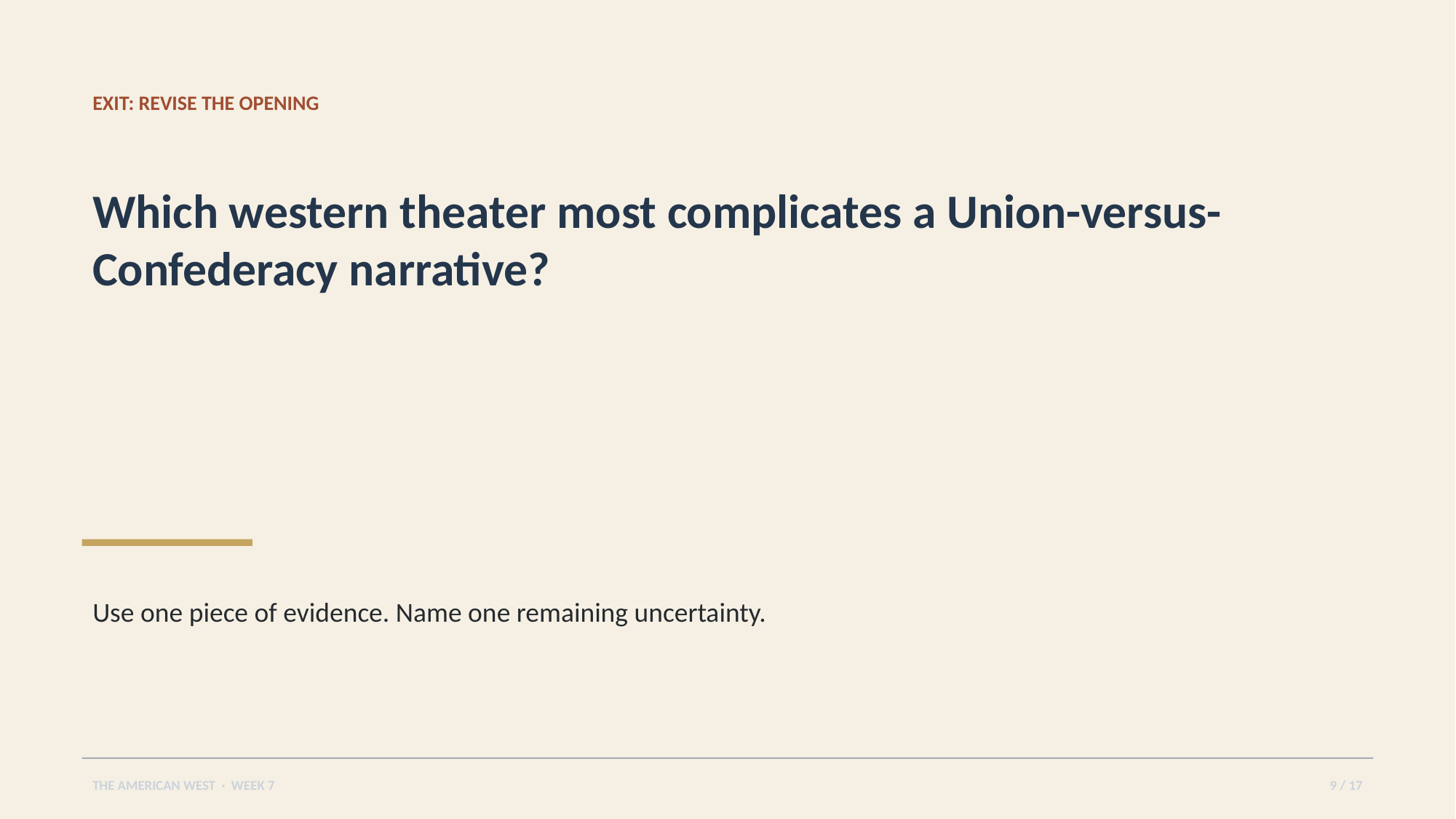

EXIT: REVISE THE OPENING
Which western theater most complicates a Union-versus-Confederacy narrative?

Use one piece of evidence. Name one remaining uncertainty.

THE AMERICAN WEST  ·  WEEK 7
9 / 17